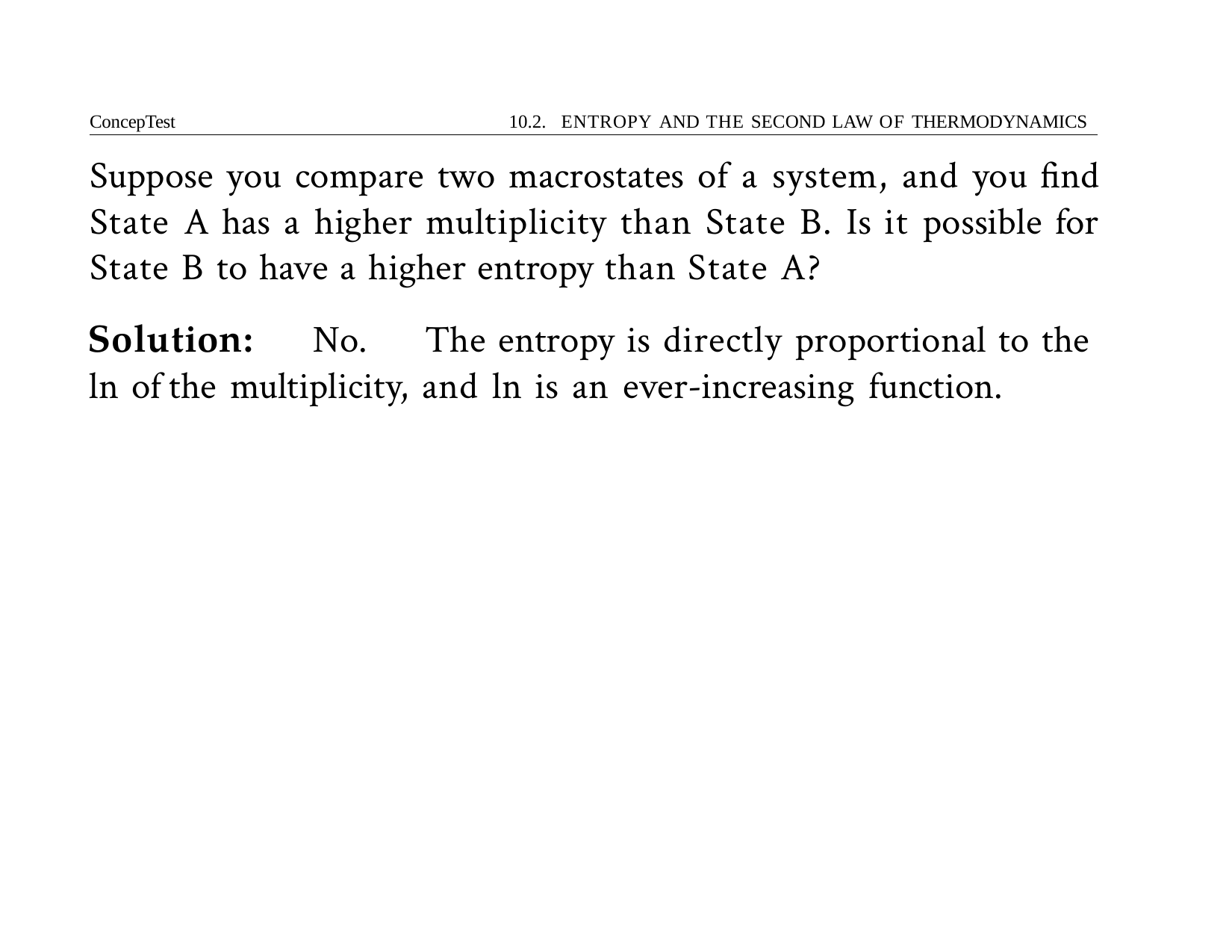

ConcepTest	10.2.  ENTROPY AND THE SECOND LAW OF THERMODYNAMICS

Suppose you compare two macrostates of a system, and you find State A has a higher multiplicity than State B. Is it possible for State B to have a higher entropy than State A?
Solution:	No.	The entropy is directly proportional to the ln of the multiplicity, and ln is an ever-increasing function.